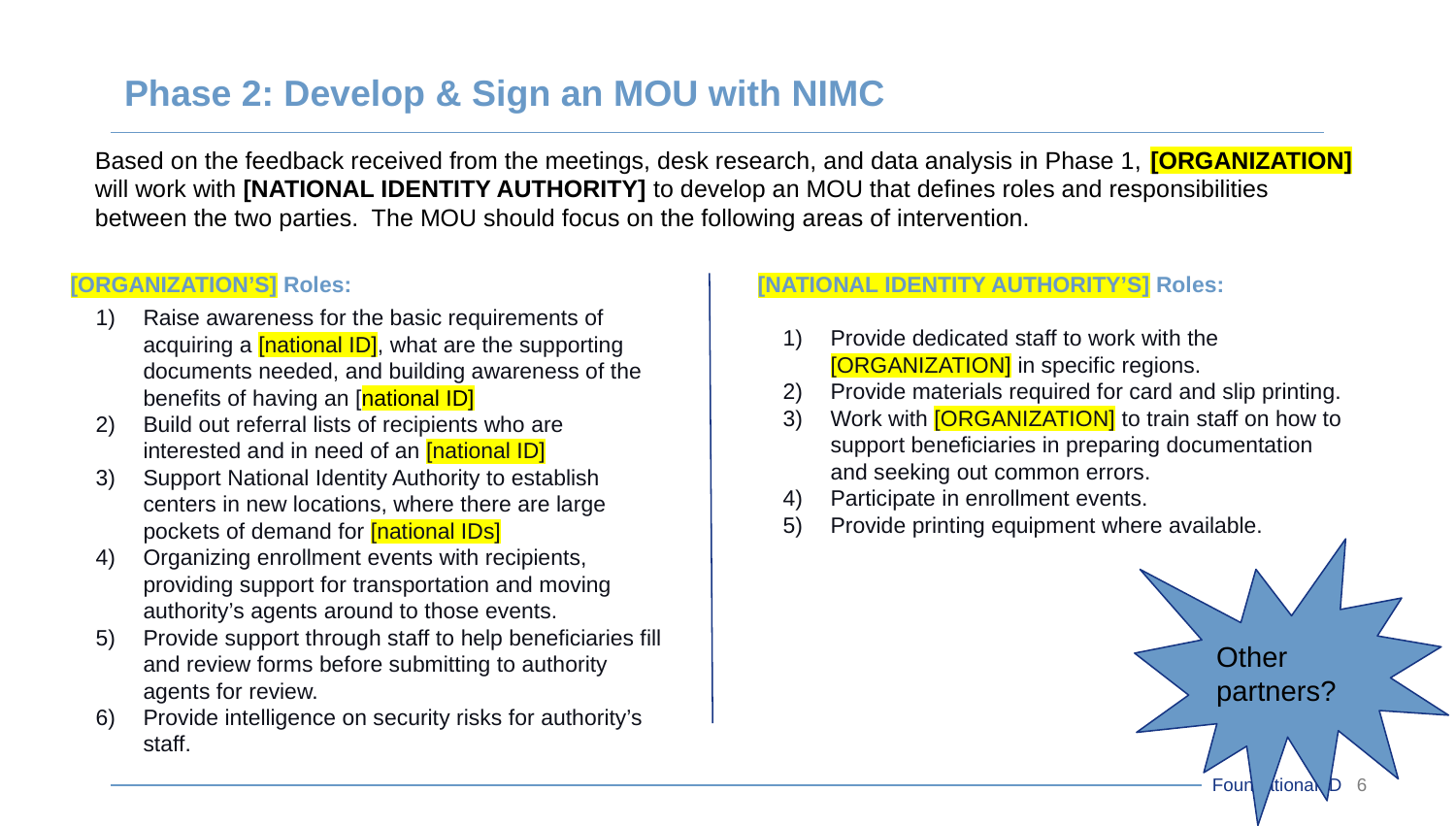

# Phase 2: Develop & Sign an MOU with NIMC
Based on the feedback received from the meetings, desk research, and data analysis in Phase 1, [ORGANIZATION] will work with [NATIONAL IDENTITY AUTHORITY] to develop an MOU that defines roles and responsibilities between the two parties.  The MOU should focus on the following areas of intervention.
[ORGANIZATION’S] Roles:
Raise awareness for the basic requirements of acquiring a [national ID], what are the supporting documents needed, and building awareness of the benefits of having an [national ID]
Build out referral lists of recipients who are interested and in need of an [national ID]
Support National Identity Authority to establish centers in new locations, where there are large pockets of demand for [national IDs]
Organizing enrollment events with recipients,  providing support for transportation and moving authority’s agents around to those events.
Provide support through staff to help beneficiaries fill and review forms before submitting to authority agents for review.
Provide intelligence on security risks for authority’s staff.
[NATIONAL IDENTITY AUTHORITY’S] Roles:

Provide dedicated staff to work with the [ORGANIZATION] in specific regions.
Provide materials required for card and slip printing.
Work with [ORGANIZATION] to train staff on how to support beneficiaries in preparing documentation and seeking out common errors.
Participate in enrollment events.
Provide printing equipment where available.
Other partners?
Foundational ID   6